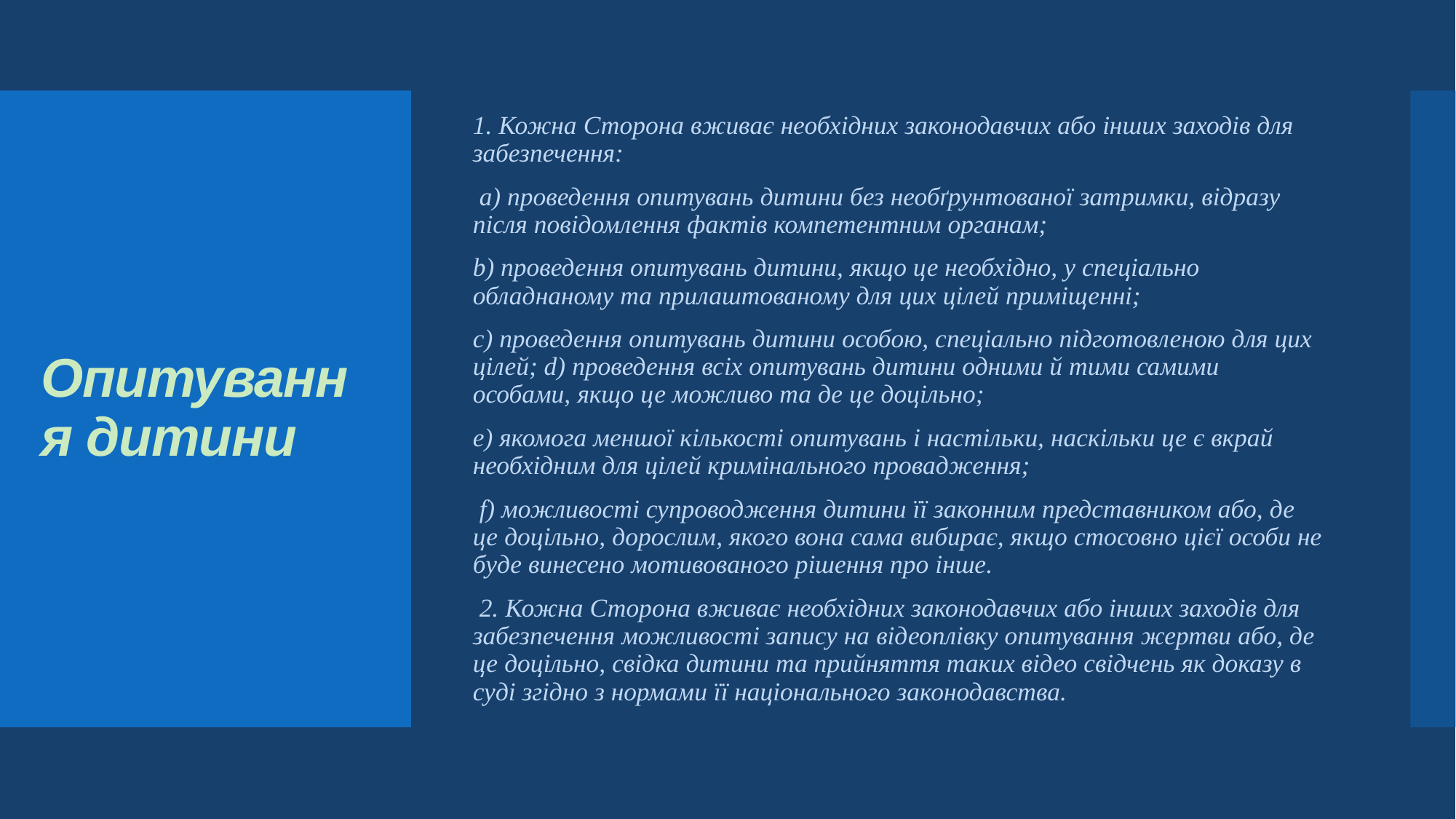

1. Кожна Сторона вживає необхідних законодавчих або інших заходів для забезпечення:
 а) проведення опитувань дитини без необґрунтованої затримки, відразу після повідомлення фактів компетентним органам;
b) проведення опитувань дитини, якщо це необхідно, у спеціально обладнаному та прилаштованому для цих цілей приміщенні;
c) проведення опитувань дитини особою, спеціально підготовленою для цих цілей; d) проведення всіх опитувань дитини одними й тими самими особами, якщо це можливо та де це доцільно;
e) якомога меншої кількості опитувань і настільки, наскільки це є вкрай необхідним для цілей кримінального провадження;
 f) можливості супроводження дитини її законним представником або, де це доцільно, дорослим, якого вона сама вибирає, якщо стосовно цієї особи не буде винесено мотивованого рішення про інше.
 2. Кожна Сторона вживає необхідних законодавчих або інших заходів для забезпечення можливості запису на відеоплівку опитування жертви або, де це доцільно, свідка дитини та прийняття таких відео свідчень як доказу в суді згідно з нормами її національного законодавства.
# Опитування дитини